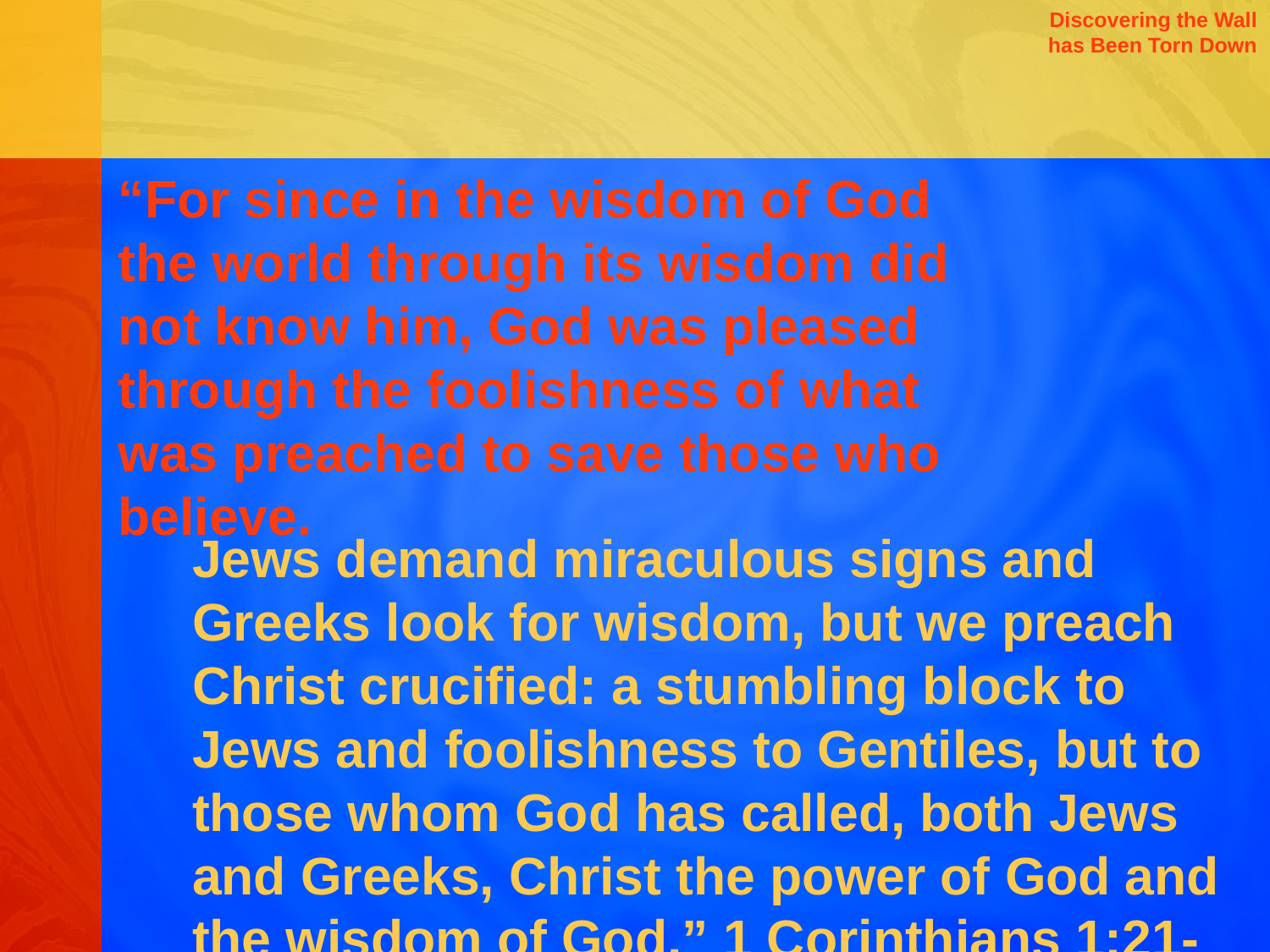

Discovering the Wall has Been Torn Down
“For since in the wisdom of God the world through its wisdom did not know him, God was pleased through the foolishness of what was preached to save those who believe.
Jews demand miraculous signs and Greeks look for wisdom, but we preach Christ crucified: a stumbling block to Jews and foolishness to Gentiles, but to those whom God has called, both Jews and Greeks, Christ the power of God and the wisdom of God.” 1 Corinthians 1:21-25